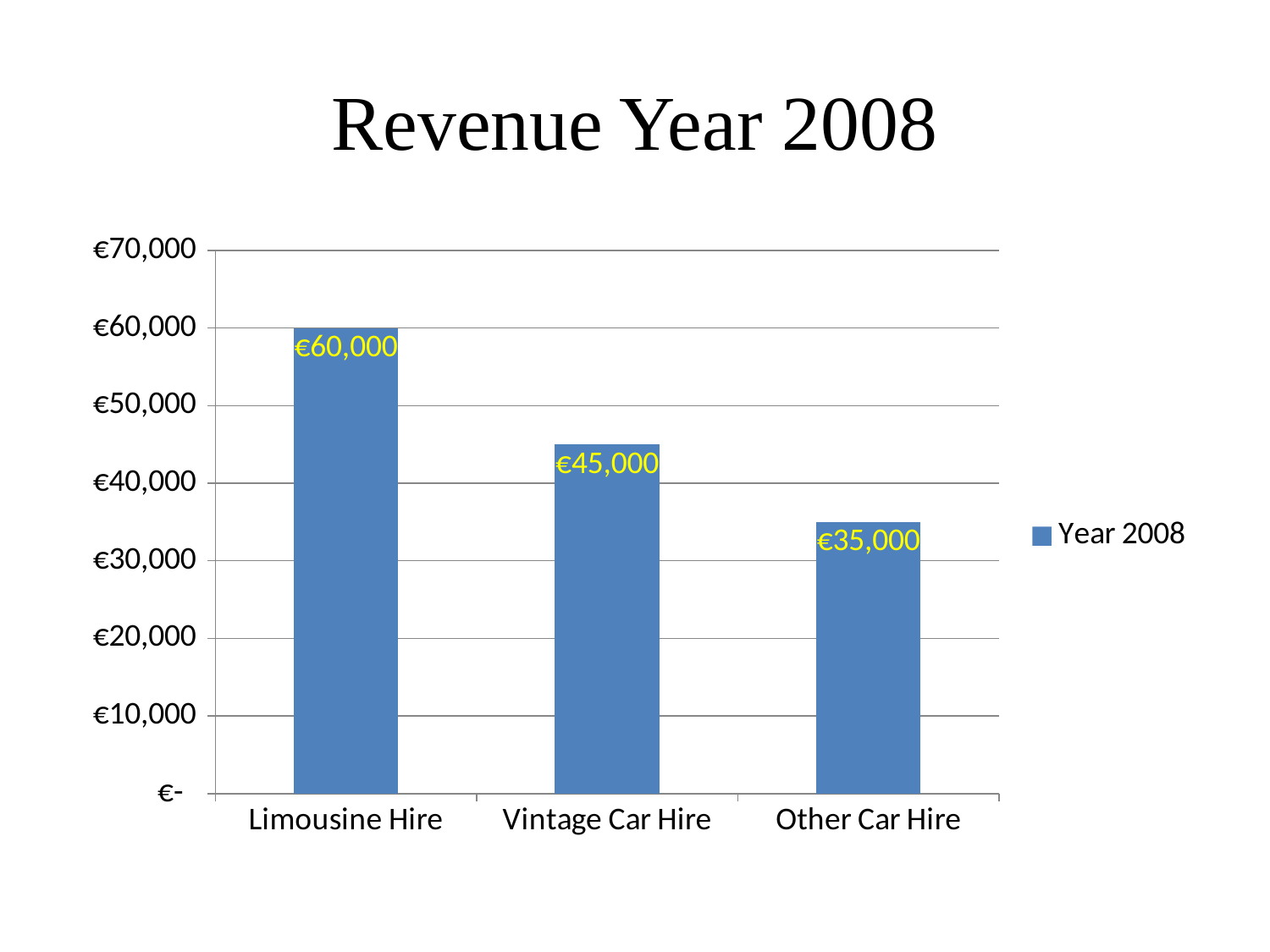

# Revenue Year 2008

### Chart

| Category | Year 2008 |
|---|---|
| Limousine Hire | 60000.0 |
| Vintage Car Hire | 45000.0 |
| Other Car Hire | 35000.0 |